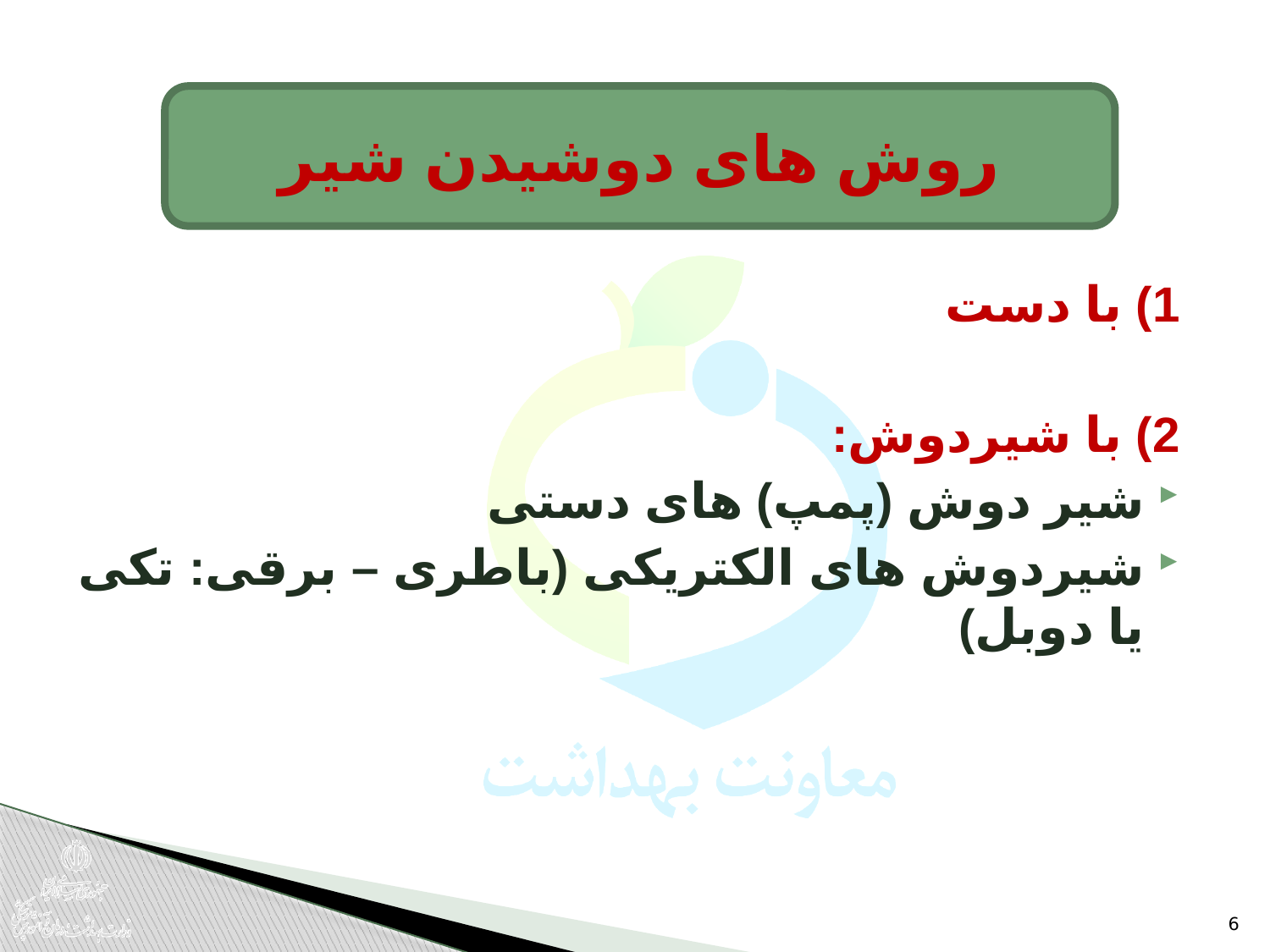

روش های دوشیدن شیر
1) با دست

2) با شیردوش:
شیر دوش (پمپ) های دستی
شیردوش های الکتریکی (باطری – برقی: تکی یا دوبل)
6